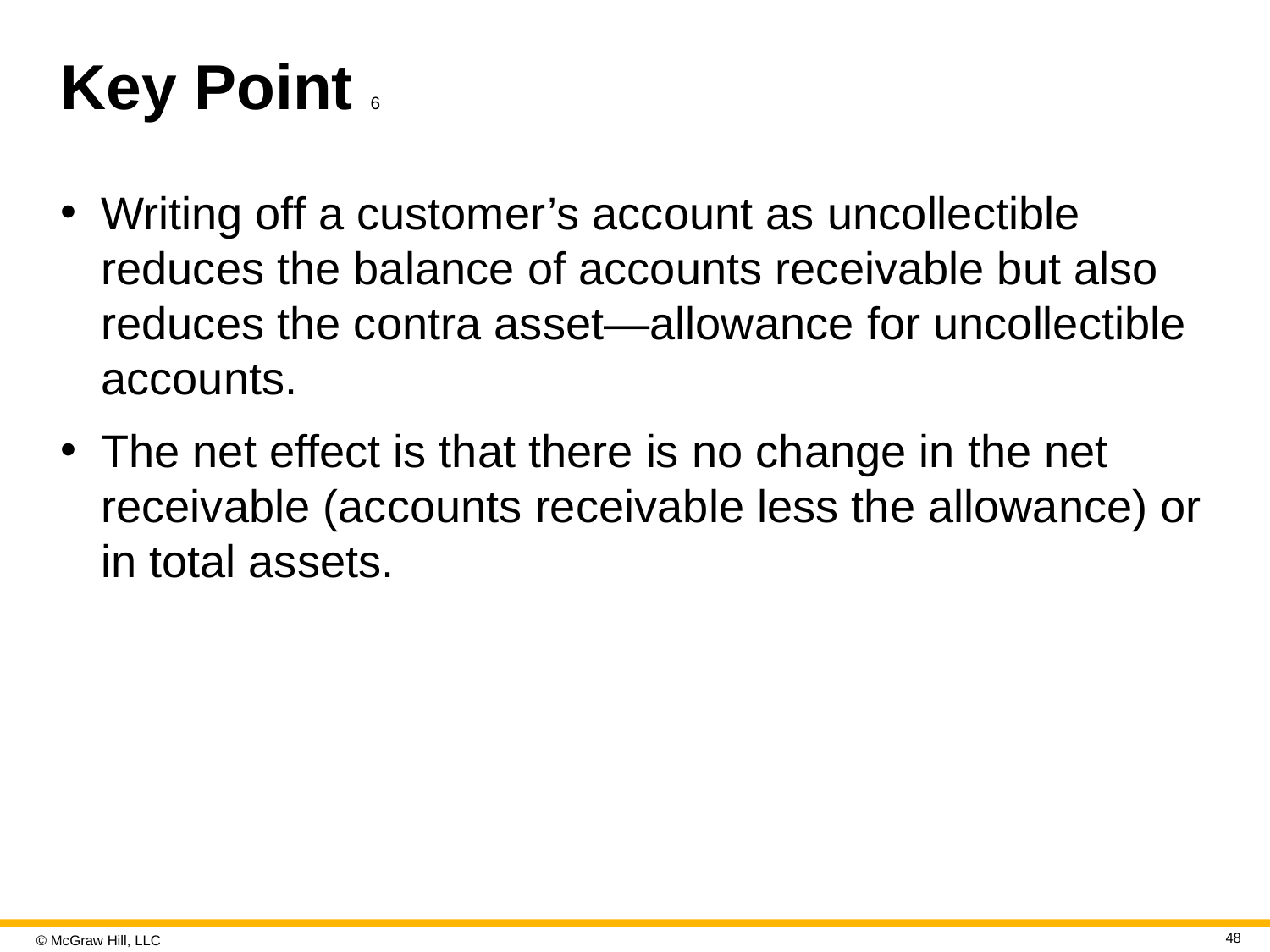

# Key Point 6
Writing off a customer’s account as uncollectible reduces the balance of accounts receivable but also reduces the contra asset—allowance for uncollectible accounts.
The net effect is that there is no change in the net receivable (accounts receivable less the allowance) or in total assets.
48